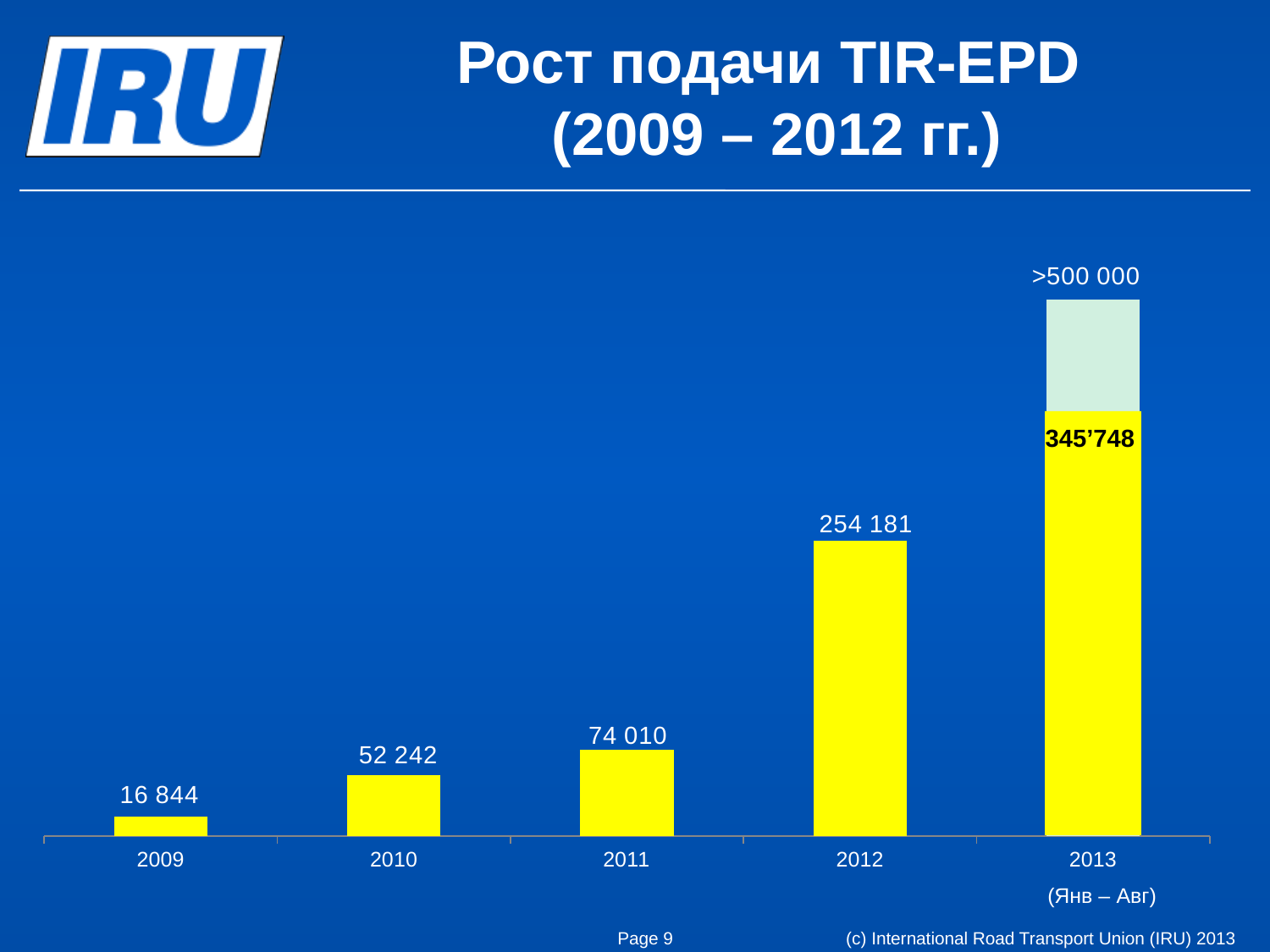

# Рост подачи TIR-EPD (2009 – 2012 гг.)

### Chart

| Category |  |
|---|---|
| 2009 | 16844.0 |
| 2010 | 52242.0 |
| 2011 | 74010.0 |
| 2012 | 254181.0 |
| 2013 | 461554.0 |
345’748
(Янв – Авг)
(c) International Road Transport Union (IRU) 2013
Page 9